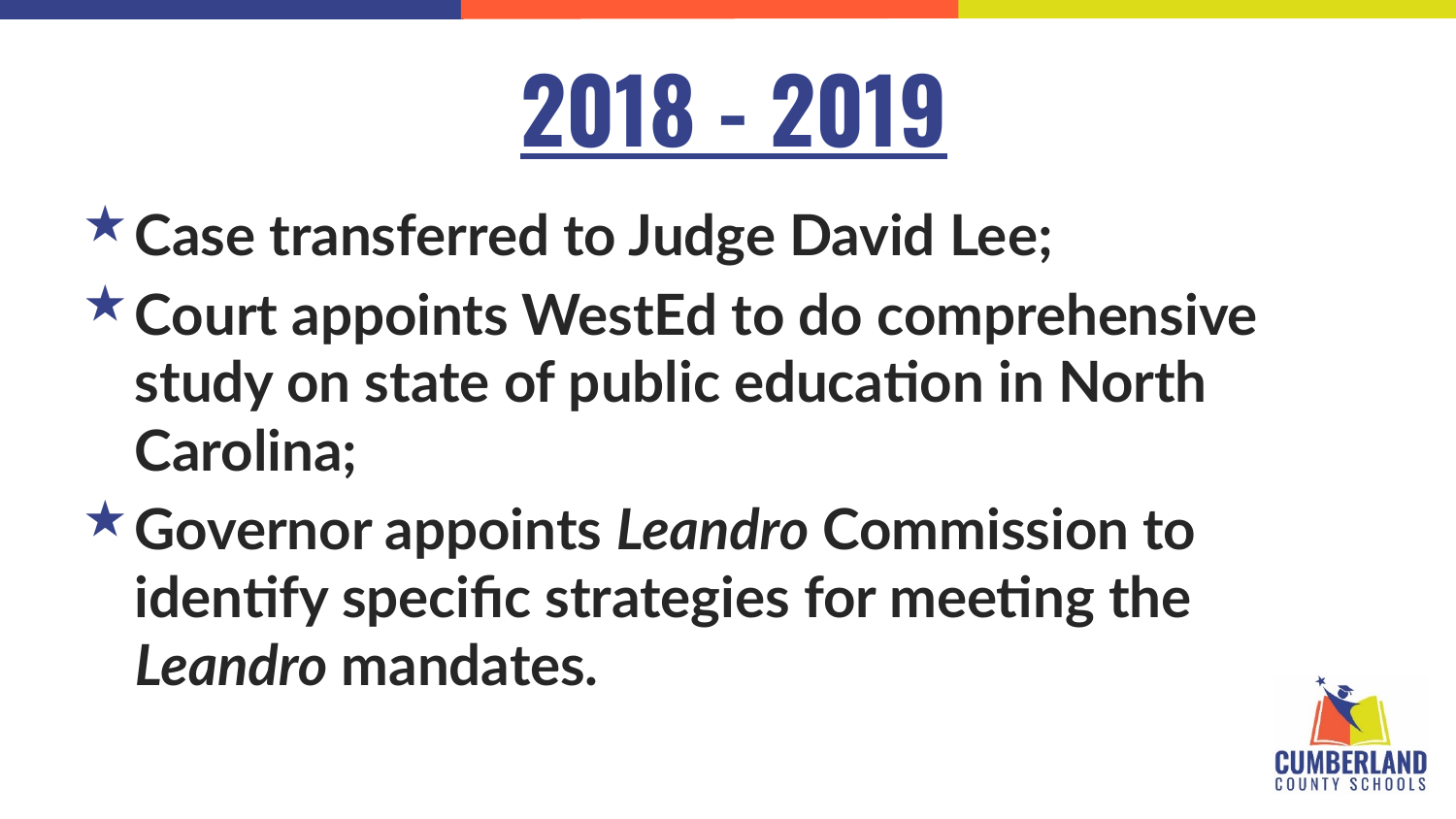

# 2018 - 2019
Case transferred to Judge David Lee;
Court appoints WestEd to do comprehensive study on state of public education in North Carolina;
Governor appoints Leandro Commission to identify specific strategies for meeting the Leandro mandates.